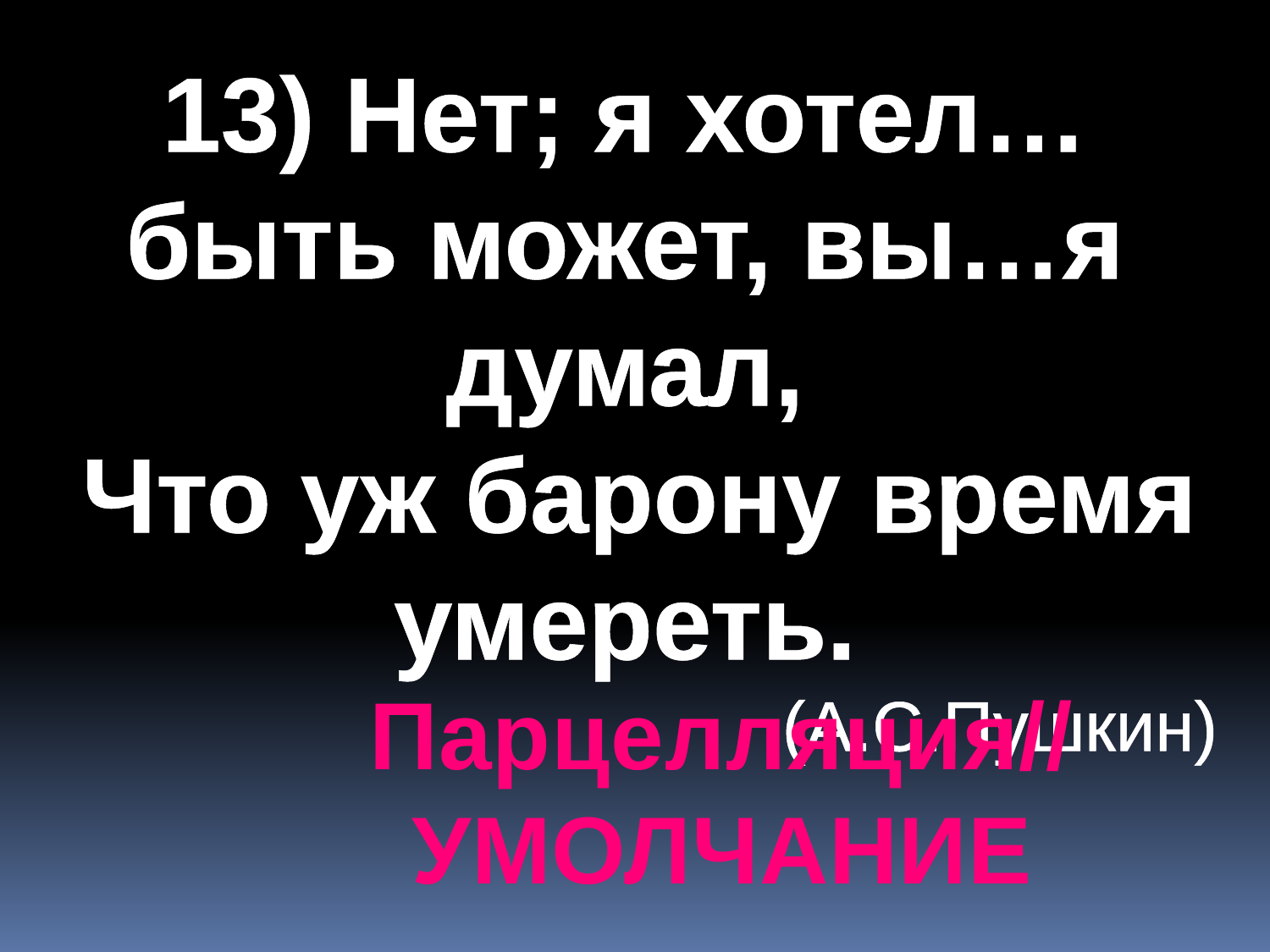

13) Нет; я хотел…быть может, вы…я думал,
 Что уж барону время умереть.
(А.С.Пушкин)
Парцелляция//
УМОЛЧАНИЕ